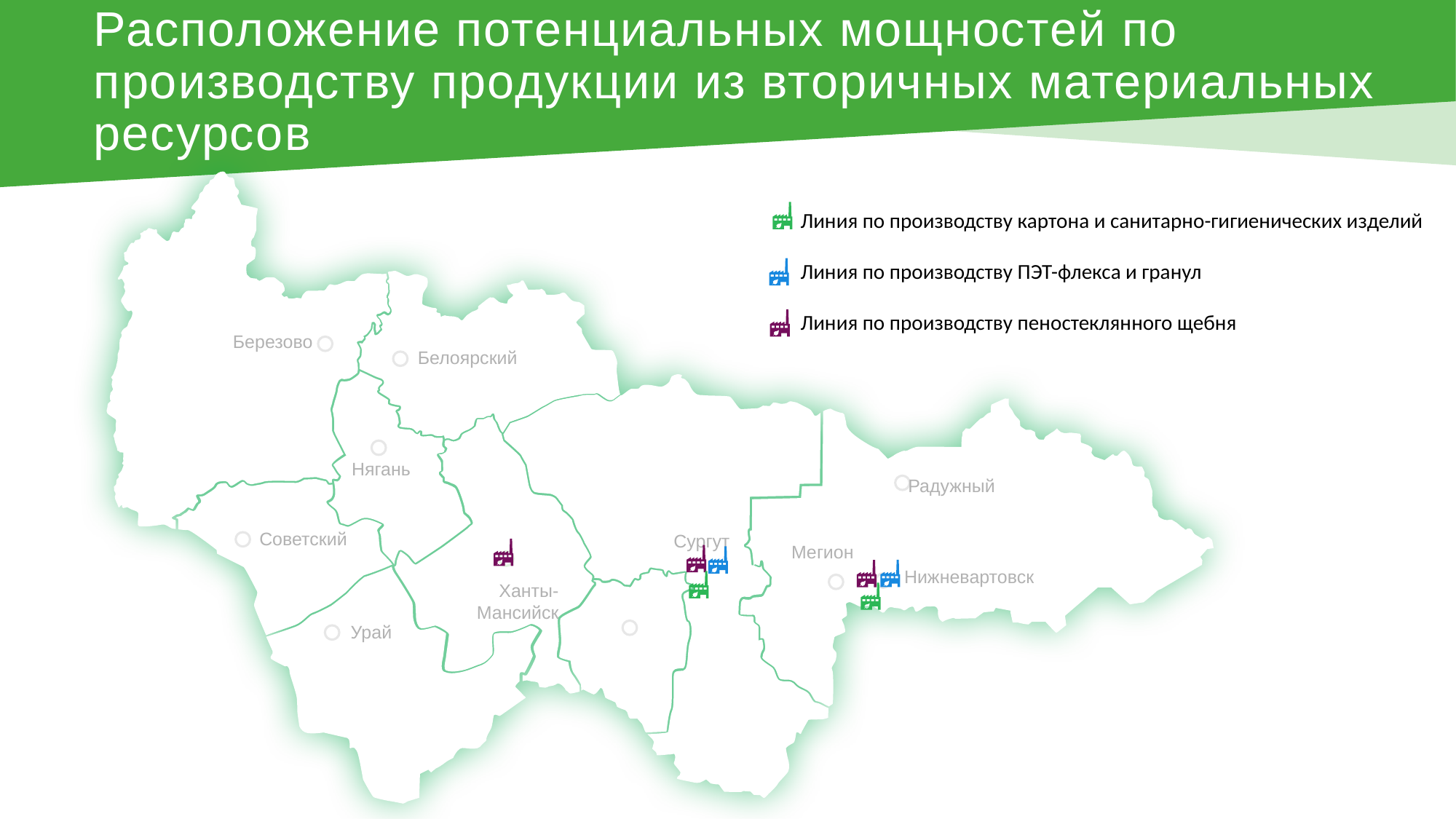

Расположение потенциальных мощностей по производству продукции из вторичных материальных ресурсов

Березово

Белоярский

Нягань
Радужный

Советский
Сургут

Мегион
Нижневартовск
Нижневартовск

Ханты-Мансийск

Урай

Линия по производству картона и санитарно-гигиенических изделий

Линия по производству ПЭТ-флекса и гранул

Линия по производству пеностеклянного щебня